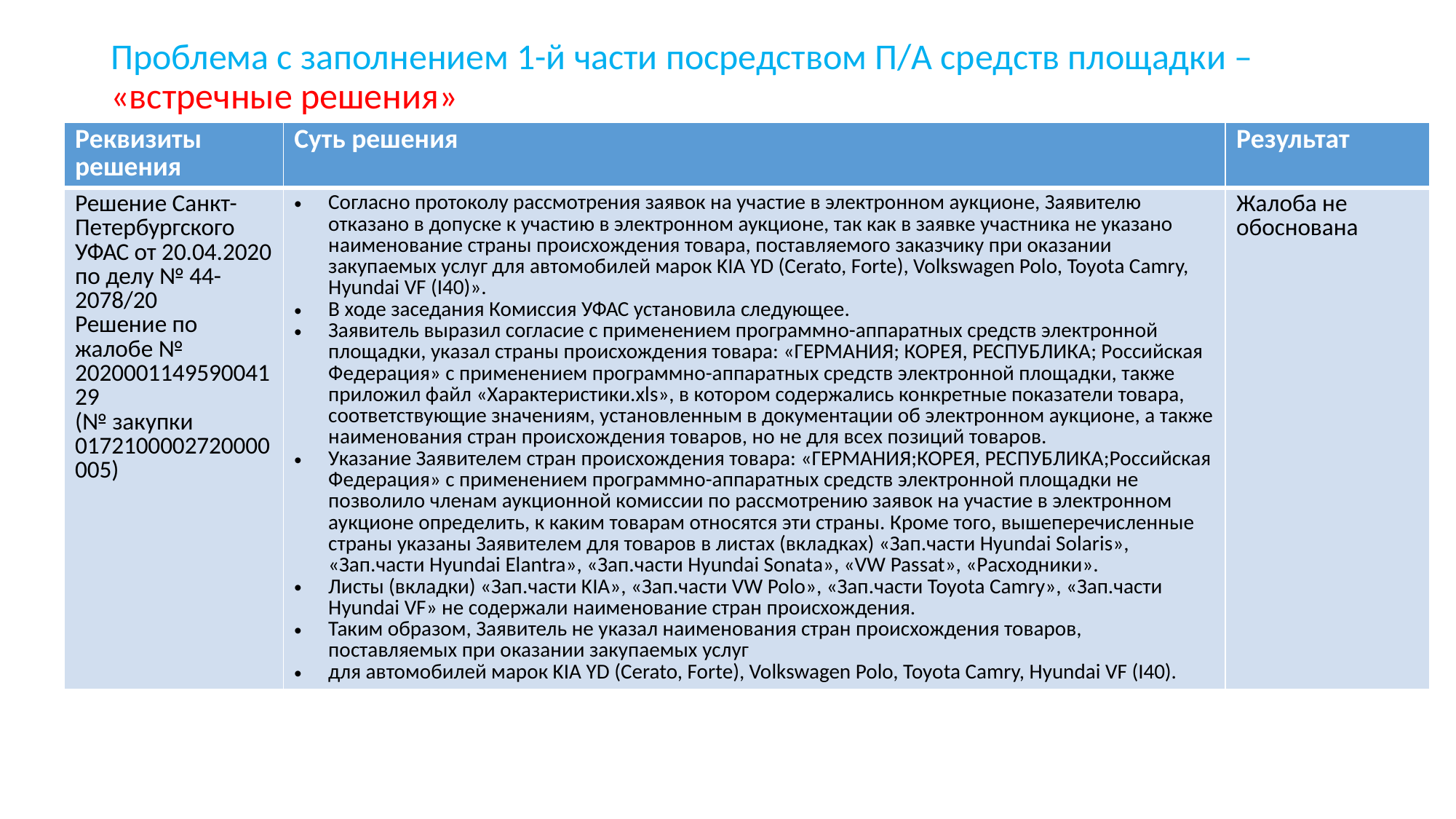

# Проблема с заполнением 1-й части посредством П/А средств площадки – «встречные решения»
| Реквизиты решения | Суть решения | Результат |
| --- | --- | --- |
| Решение Санкт-Петербургского УФАС от 20.04.2020 по делу № 44-2078/20 Решение по жалобе № 202000114959004129 (№ закупки 0172100002720000005) | Согласно протоколу рассмотрения заявок на участие в электронном аукционе, Заявителю отказано в допуске к участию в электронном аукционе, так как в заявке участника не указано наименование страны происхождения товара, поставляемого заказчику при оказании закупаемых услуг для автомобилей марок KIA YD (Cerato, Forte), Volkswagen Polo, Toyota Camry, Hyundai VF (I40)». В ходе заседания Комиссия УФАС установила следующее. Заявитель выразил согласие с применением программно-аппаратных средств электронной площадки, указал страны происхождения товара: «ГЕРМАНИЯ; КОРЕЯ, РЕСПУБЛИКА; Российская Федерация» с применением программно-аппаратных средств электронной площадки, также приложил файл «Характеристики.xls», в котором содержались конкретные показатели товара, соответствующие значениям, установленным в документации об электронном аукционе, а также наименования стран происхождения товаров, но не для всех позиций товаров. Указание Заявителем стран происхождения товара: «ГЕРМАНИЯ;КОРЕЯ, РЕСПУБЛИКА;Российская Федерация» с применением программно-аппаратных средств электронной площадки не позволило членам аукционной комиссии по рассмотрению заявок на участие в электронном аукционе определить, к каким товарам относятся эти страны. Кроме того, вышеперечисленные страны указаны Заявителем для товаров в листах (вкладках) «Зап.части Hyundai Solaris», «Зап.части Hyundai Elantra», «Зап.части Hyundai Sonata», «VW Passat», «Расходники». Листы (вкладки) «Зап.части KIA», «Зап.части VW Polo», «Зап.части Toyota Camry», «Зап.части Hyundai VF» не содержали наименование стран происхождения. Таким образом, Заявитель не указал наименования стран происхождения товаров, поставляемых при оказании закупаемых услуг для автомобилей марок KIA YD (Cerato, Forte), Volkswagen Polo, Toyota Camry, Hyundai VF (I40). | Жалоба не обоснована |